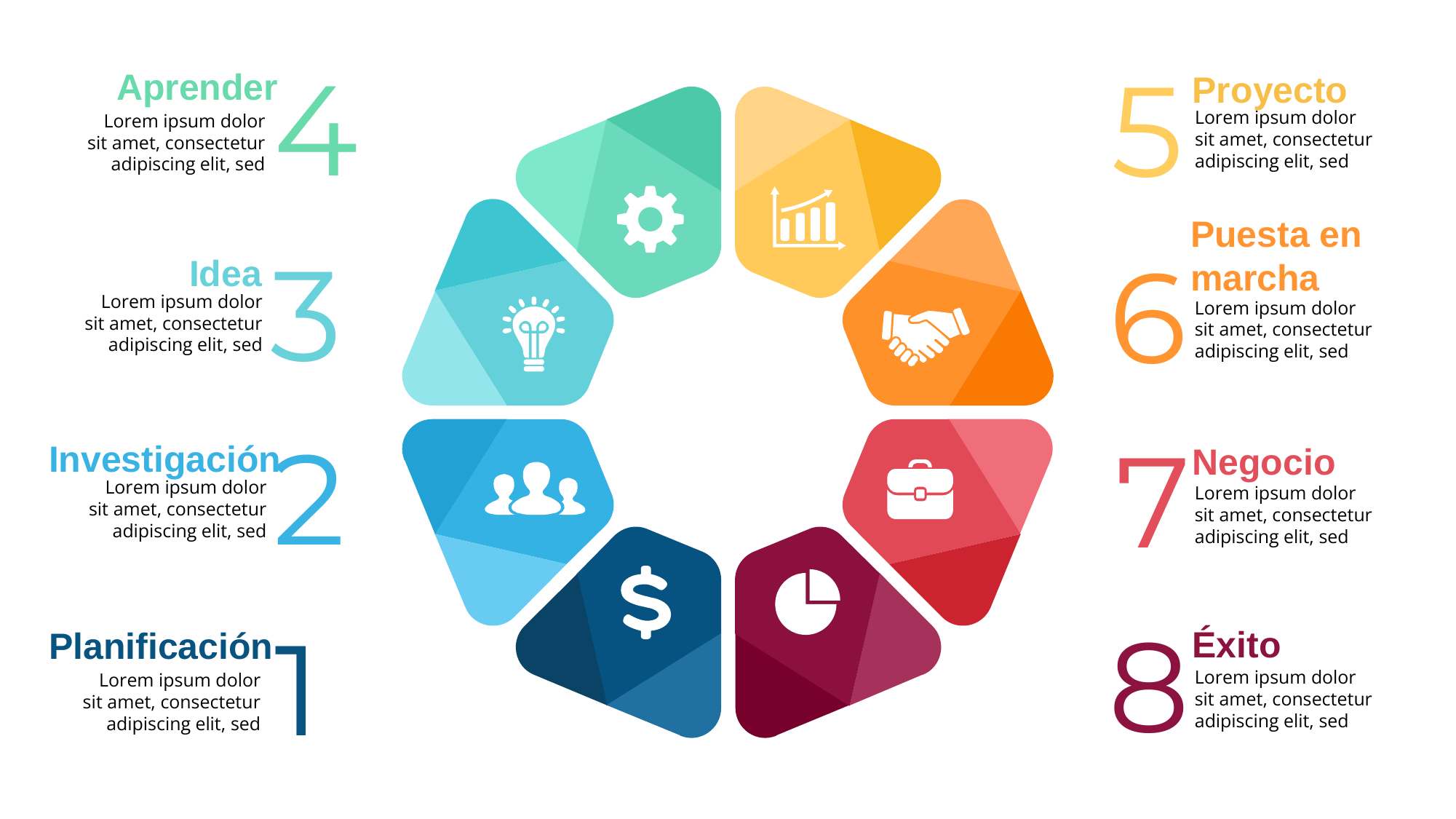

4
5
Aprender
Proyecto

Lorem ipsum dolor sit amet, consectetur adipiscing elit, sed
Lorem ipsum dolor sit amet, consectetur adipiscing elit, sed

Puesta en marcha
3
6
Idea

Lorem ipsum dolor sit amet, consectetur adipiscing elit, sed

Lorem ipsum dolor sit amet, consectetur adipiscing elit, sed

2

7
Investigación
Negocio

Lorem ipsum dolor sit amet, consectetur adipiscing elit, sed
Lorem ipsum dolor sit amet, consectetur adipiscing elit, sed

8
1
Éxito
Planificación

Lorem ipsum dolor sit amet, consectetur adipiscing elit, sed
Lorem ipsum dolor sit amet, consectetur adipiscing elit, sed